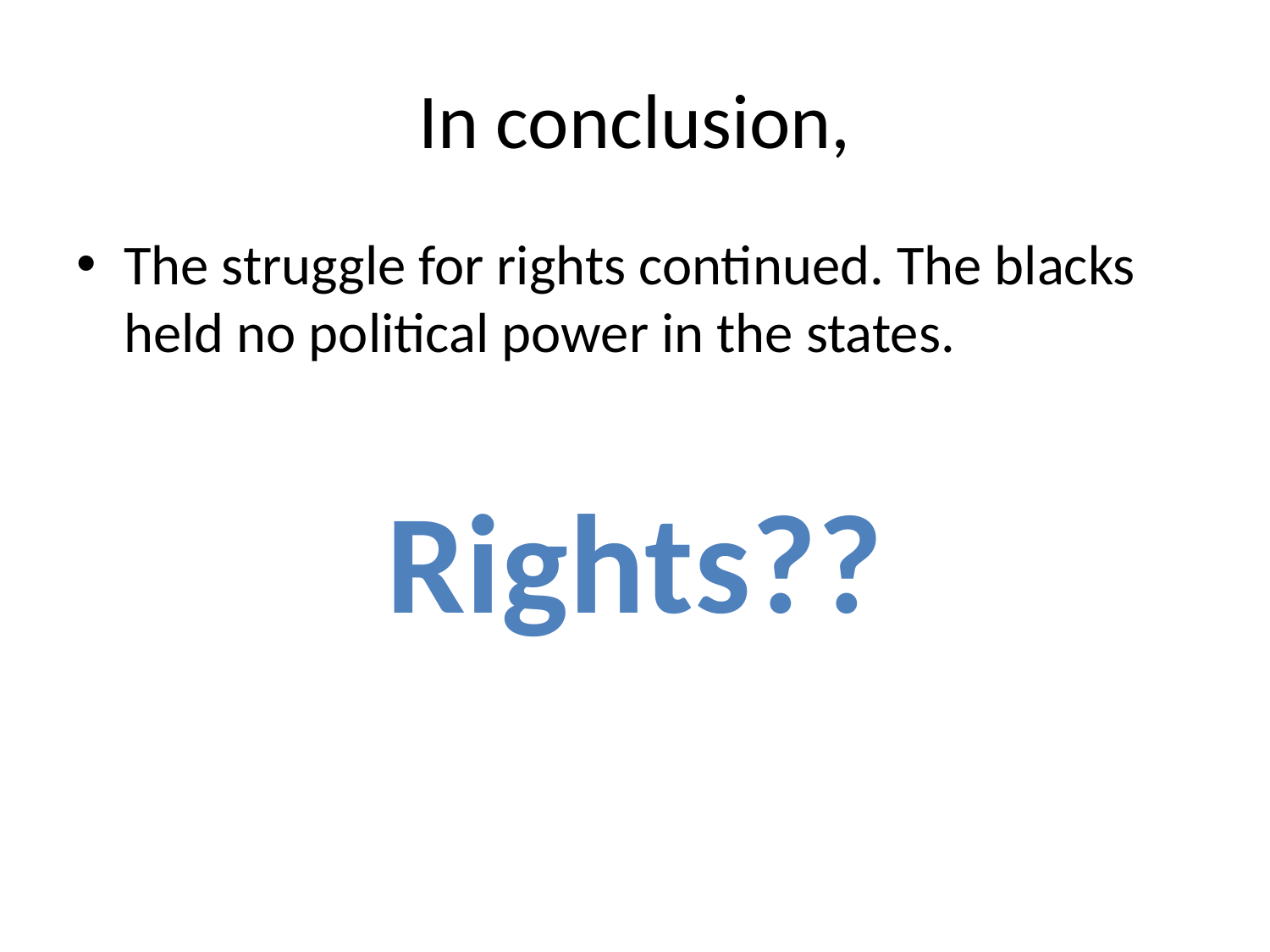

# In conclusion,
The struggle for rights continued. The blacks held no political power in the states.
Rights??